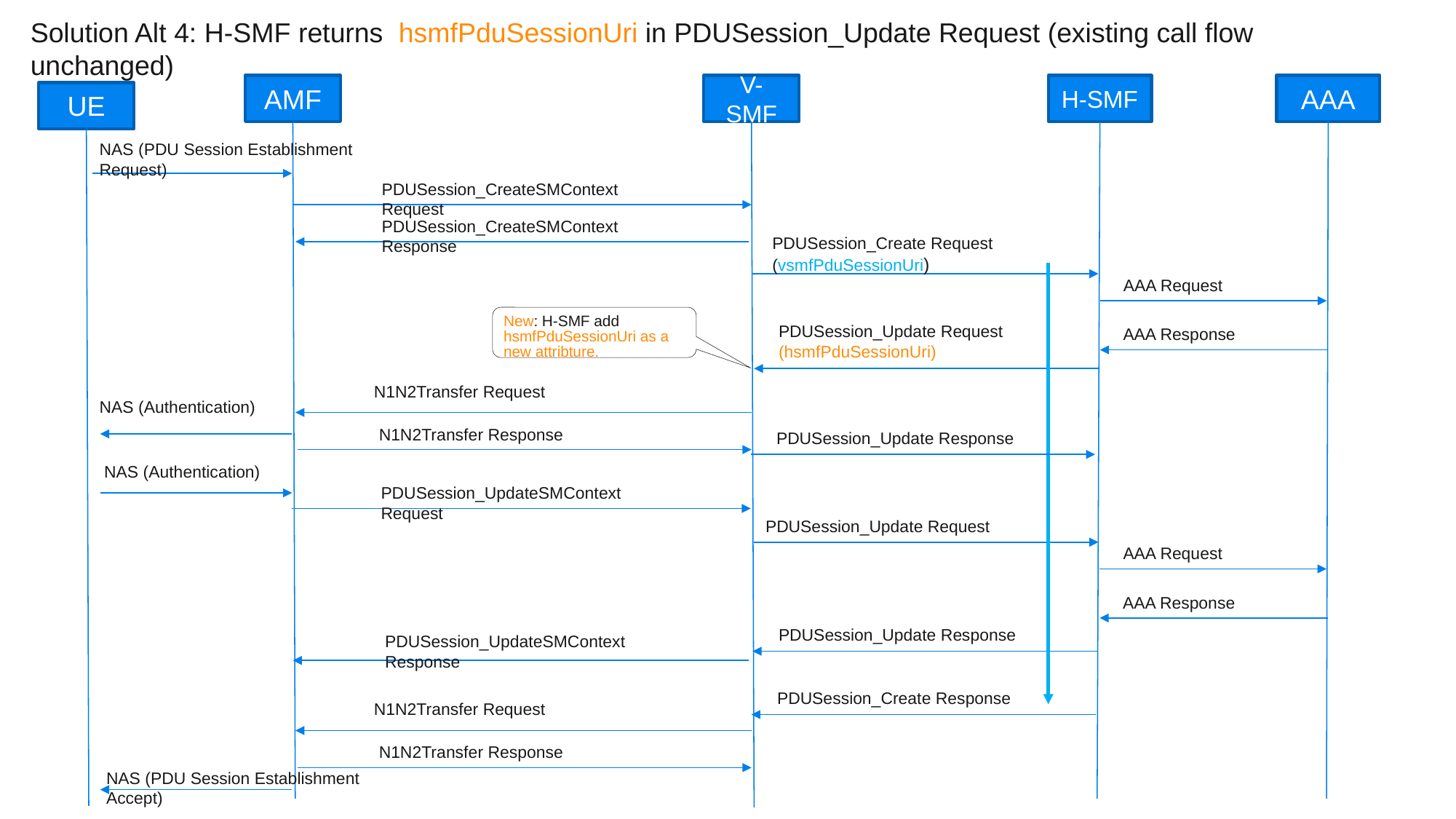

Solution Alt 4: H-SMF returns  hsmfPduSessionUri in PDUSession_Update Request (existing call flow unchanged)
AMF
V-SMF
H-SMF
AAA
UE
NAS (PDU Session Establishment Request)
PDUSession_CreateSMContext Request
PDUSession_CreateSMContext Response
PDUSession_Create Request (vsmfPduSessionUri)
AAA Request
New: H-SMF add hsmfPduSessionUri as a new attribture.
PDUSession_Update Request  (hsmfPduSessionUri)
AAA Response
N1N2Transfer Request
NAS (Authentication)
N1N2Transfer Response
PDUSession_Update Response
NAS (Authentication)
PDUSession_UpdateSMContext Request
PDUSession_Update Request
AAA Request
AAA Response
PDUSession_Update Response
PDUSession_UpdateSMContext Response
PDUSession_Create Response
N1N2Transfer Request
N1N2Transfer Response
NAS (PDU Session Establishment Accept)